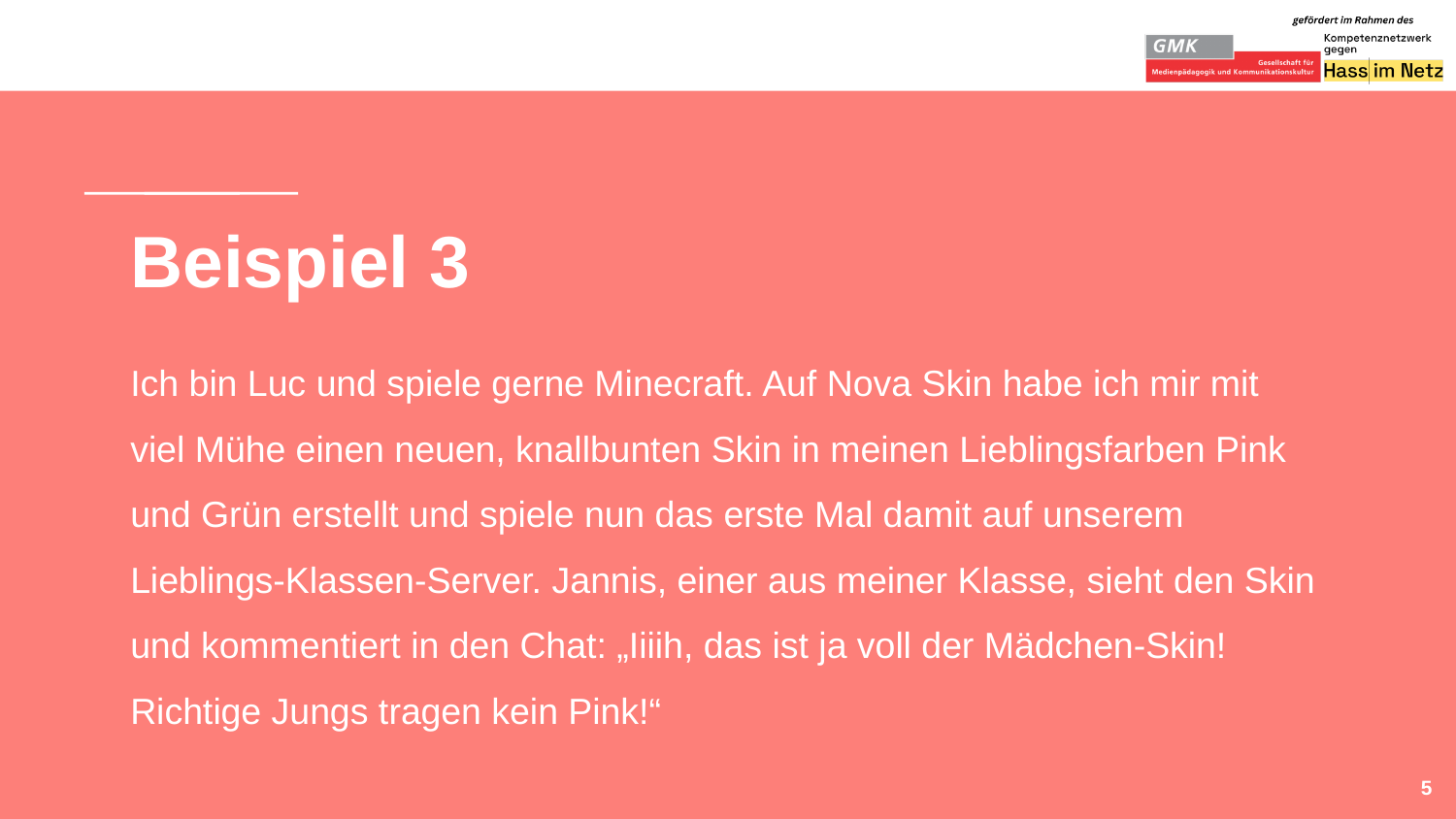

# Beispiel 3
Ich bin Luc und spiele gerne Minecraft. Auf Nova Skin habe ich mir mit viel Mühe einen neuen, knallbunten Skin in meinen Lieblingsfarben Pink und Grün erstellt und spiele nun das erste Mal damit auf unserem Lieblings-Klassen-Server. Jannis, einer aus meiner Klasse, sieht den Skin und kommentiert in den Chat: „Iiiih, das ist ja voll der Mädchen-Skin! Richtige Jungs tragen kein Pink!“
5